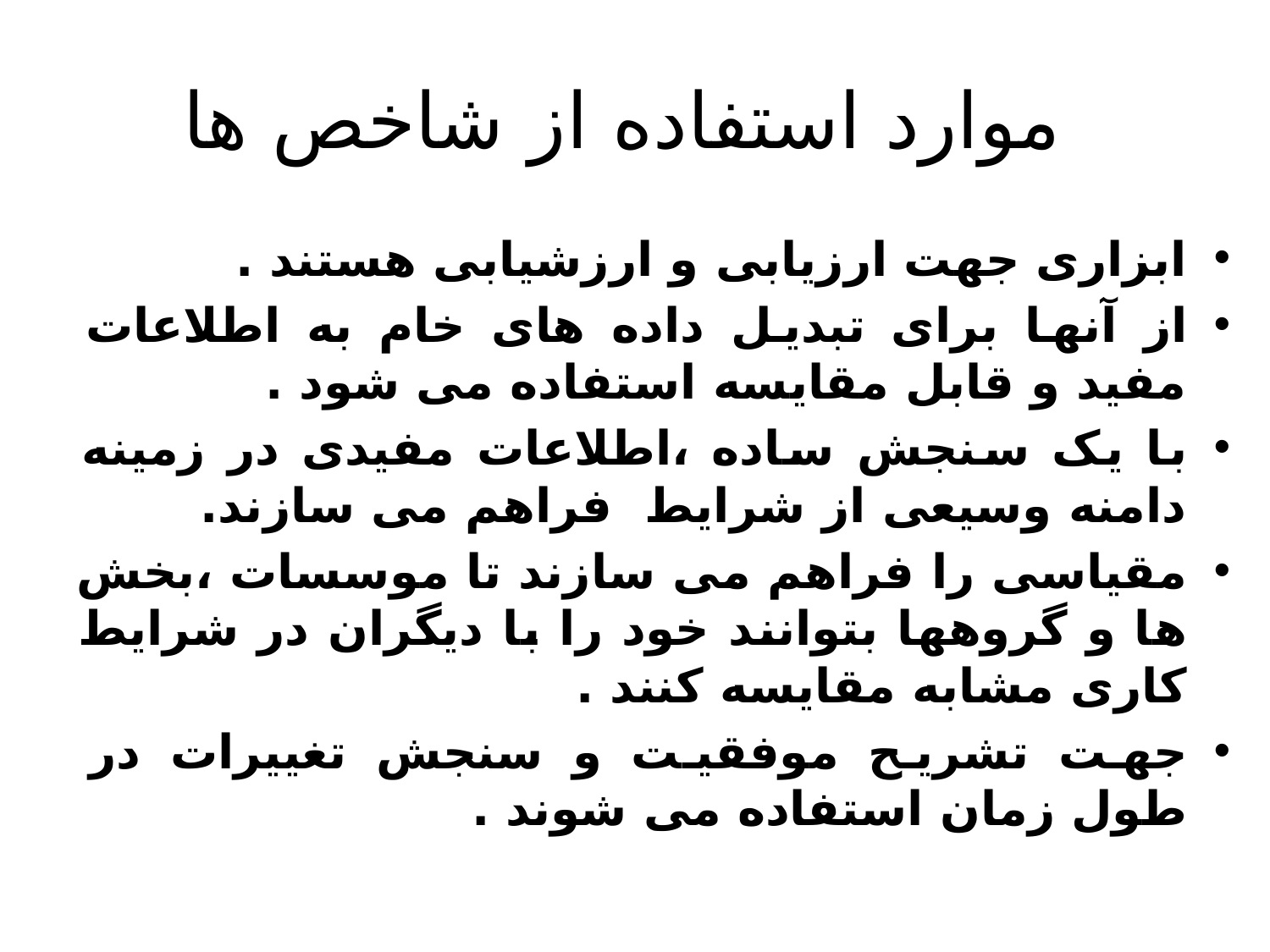

# موارد استفاده از شاخص ها
ابزاری جهت ارزیابی و ارزشیابی هستند .
از آنها برای تبدیل داده های خام به اطلاعات مفید و قابل مقایسه استفاده می شود .
با یک سنجش ساده ،اطلاعات مفیدی در زمینه دامنه وسیعی از شرایط  فراهم می سازند.
مقیاسی را فراهم می سازند تا موسسات ،بخش ها و گروهها بتوانند خود را با دیگران در شرایط کاری مشابه مقایسه کنند .
جهت تشریح موفقیت و سنجش تغییرات در طول زمان استفاده می شوند .